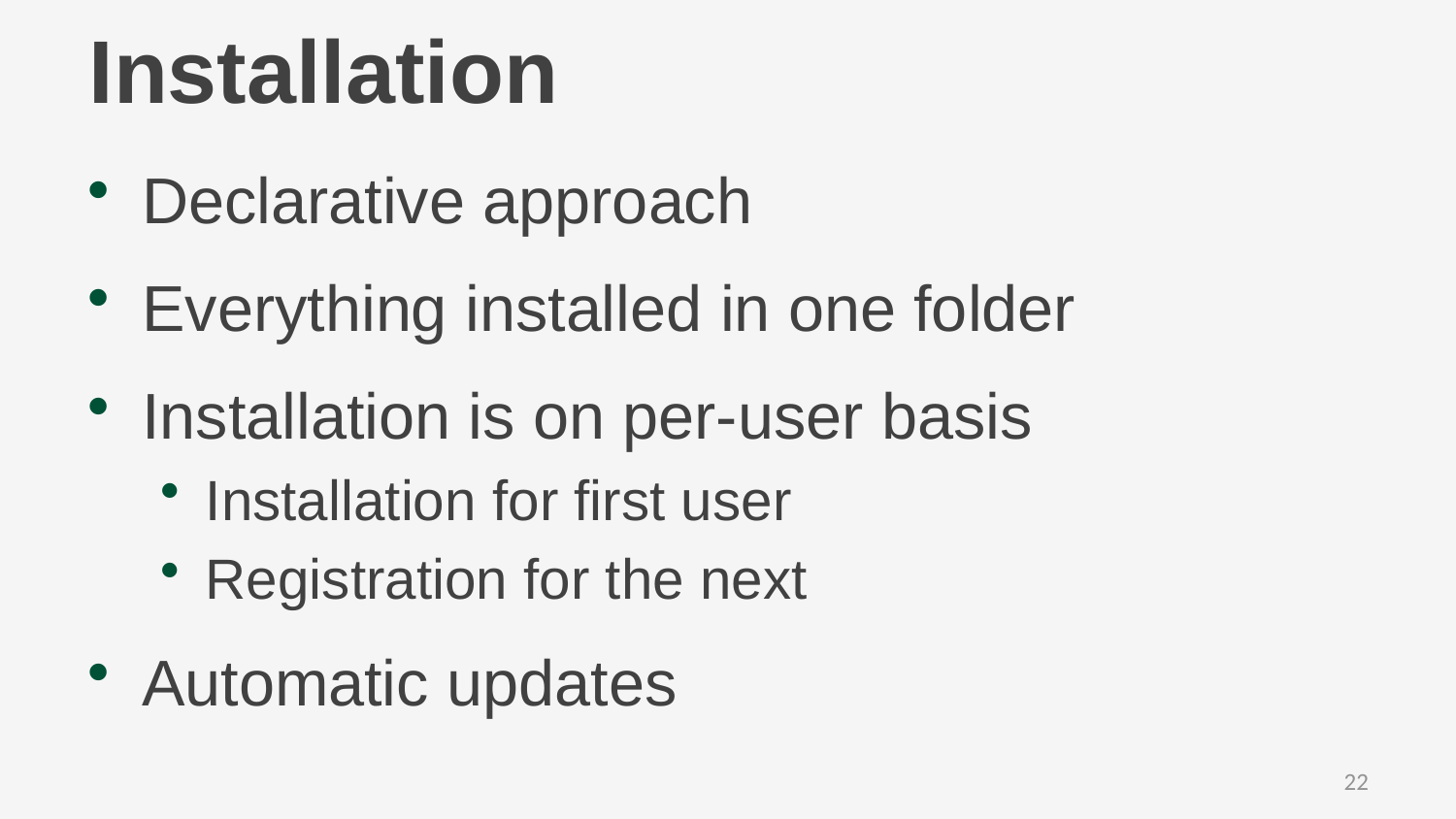

# Installation
Declarative approach
Everything installed in one folder
Installation is on per-user basis
Installation for first user
Registration for the next
Automatic updates
22